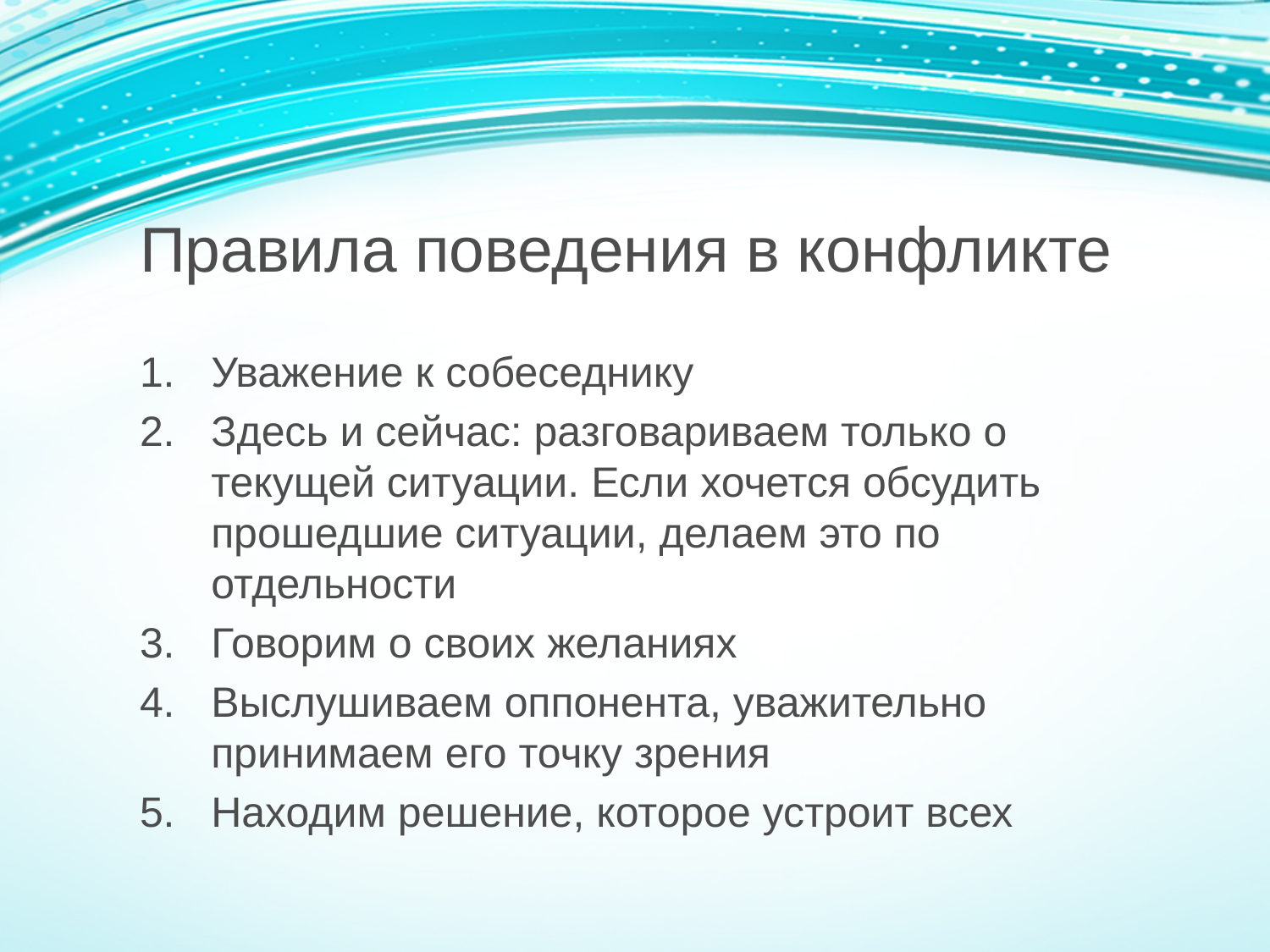

# Правила поведения в конфликте
Уважение к собеседнику
Здесь и сейчас: разговариваем только о текущей ситуации. Если хочется обсудить прошедшие ситуации, делаем это по отдельности
Говорим о своих желаниях
Выслушиваем оппонента, уважительно принимаем его точку зрения
Находим решение, которое устроит всех